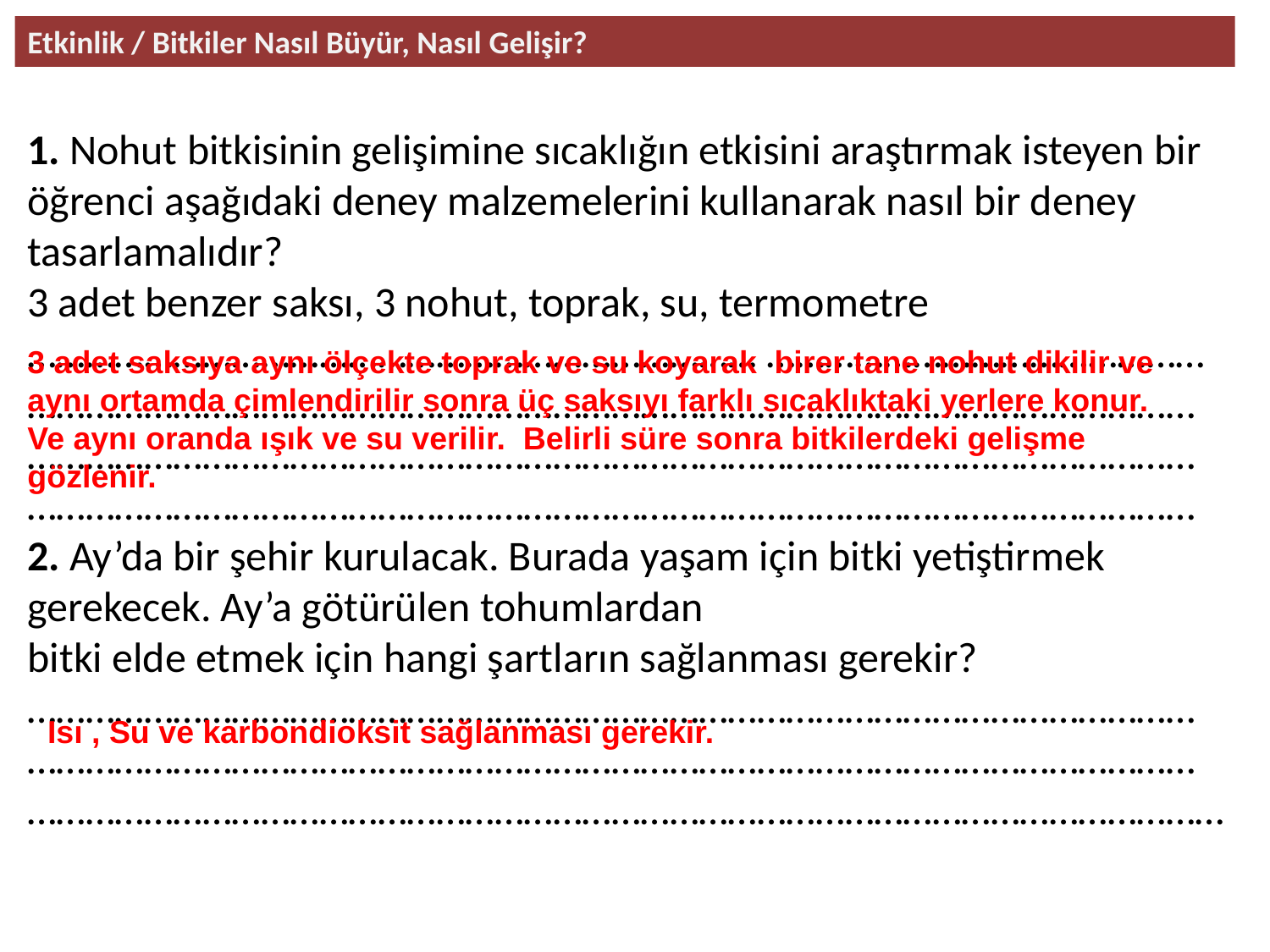

Etkinlik / Bitkiler Nasıl Büyür, Nasıl Gelişir?
1. Nohut bitkisinin gelişimine sıcaklığın etkisini araştırmak isteyen bir öğrenci aşağıdaki deney malzemelerini kullanarak nasıl bir deney tasarlamalıdır?
3 adet benzer saksı, 3 nohut, toprak, su, termometre
………………………………………………………………… ………………………………………
…………………………………………………………………………………………………………
…………………………………………………………………………………………………………
…………………………………………………………………………………………………………
2. Ay’da bir şehir kurulacak. Burada yaşam için bitki yetiştirmek gerekecek. Ay’a götürülen tohumlardan
bitki elde etmek için hangi şartların sağlanması gerekir?
…………………………………………………………………………………………………………
…………………………………………………………………………………………………………
……………………………………………………………………………………………………………
3 adet saksıya aynı ölçekte toprak ve su koyarak  birer tane nohut dikilir ve aynı ortamda çimlendirilir sonra üç saksıyı farklı sıcaklıktaki yerlere konur. Ve aynı oranda ışık ve su verilir.  Belirli süre sonra bitkilerdeki gelişme gözlenir.
Isı , Su ve karbondioksit sağlanması gerekir.